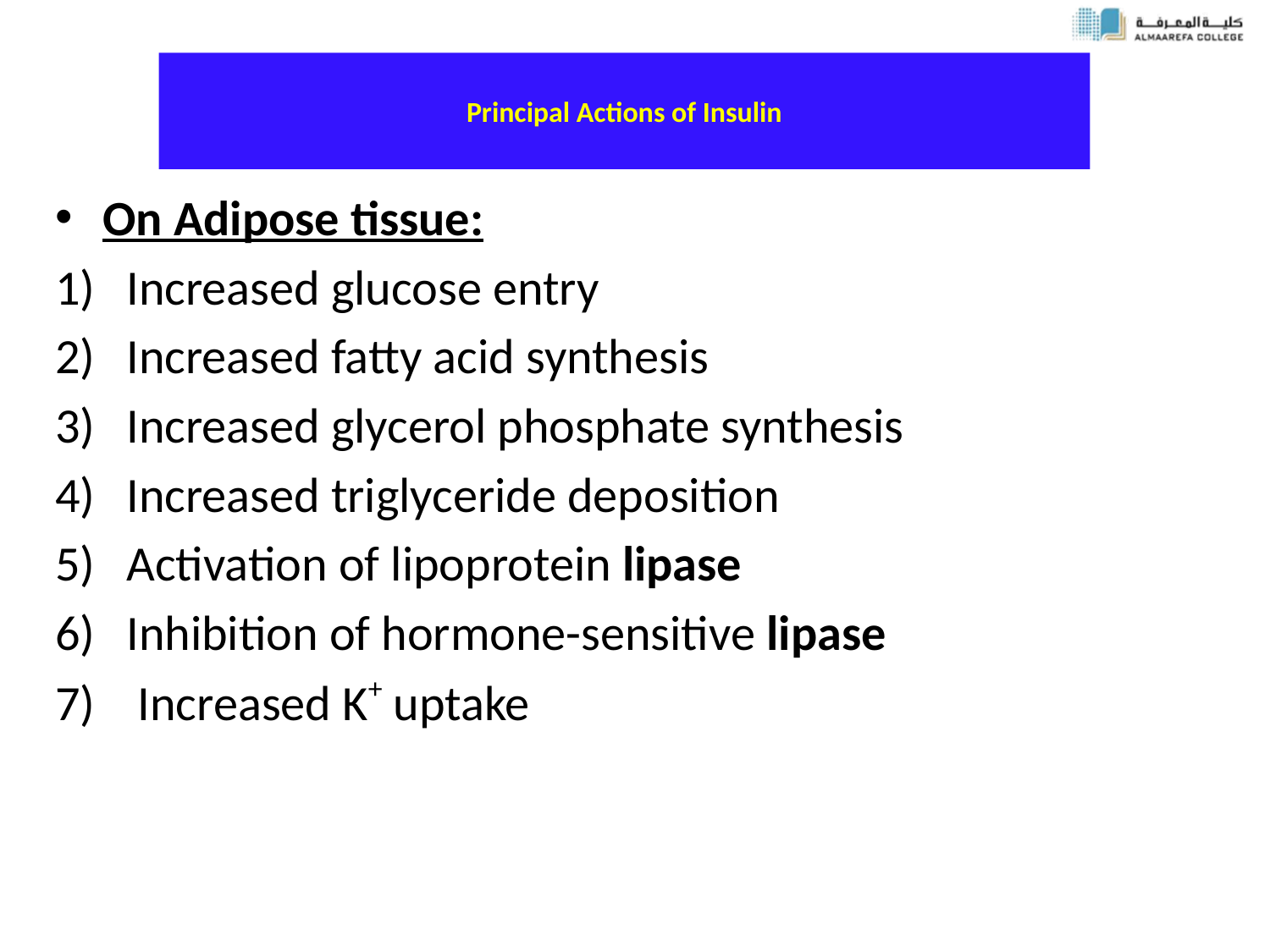

# Principal Actions of Insulin
On Adipose tissue:
Increased glucose entry
Increased fatty acid synthesis
Increased glycerol phosphate synthesis
Increased triglyceride deposition
Activation of lipoprotein lipase
Inhibition of hormone-sensitive lipase
 Increased K+ uptake